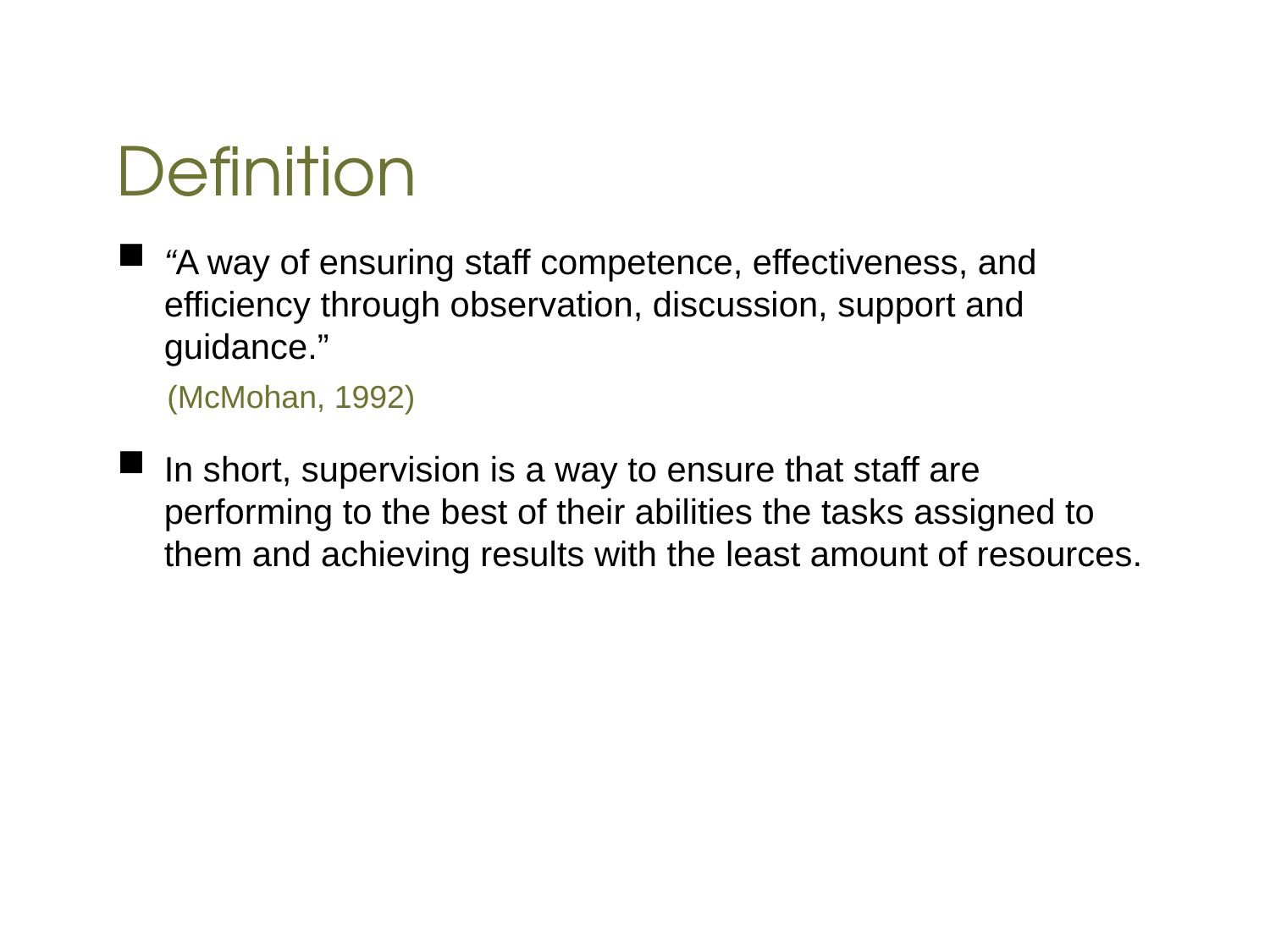

# Definition
“A way of ensuring staff competence, effectiveness, and efficiency through observation, discussion, support and guidance.”
(McMohan, 1992)
In short, supervision is a way to ensure that staff are performing to the best of their abilities the tasks assigned to them and achieving results with the least amount of resources.